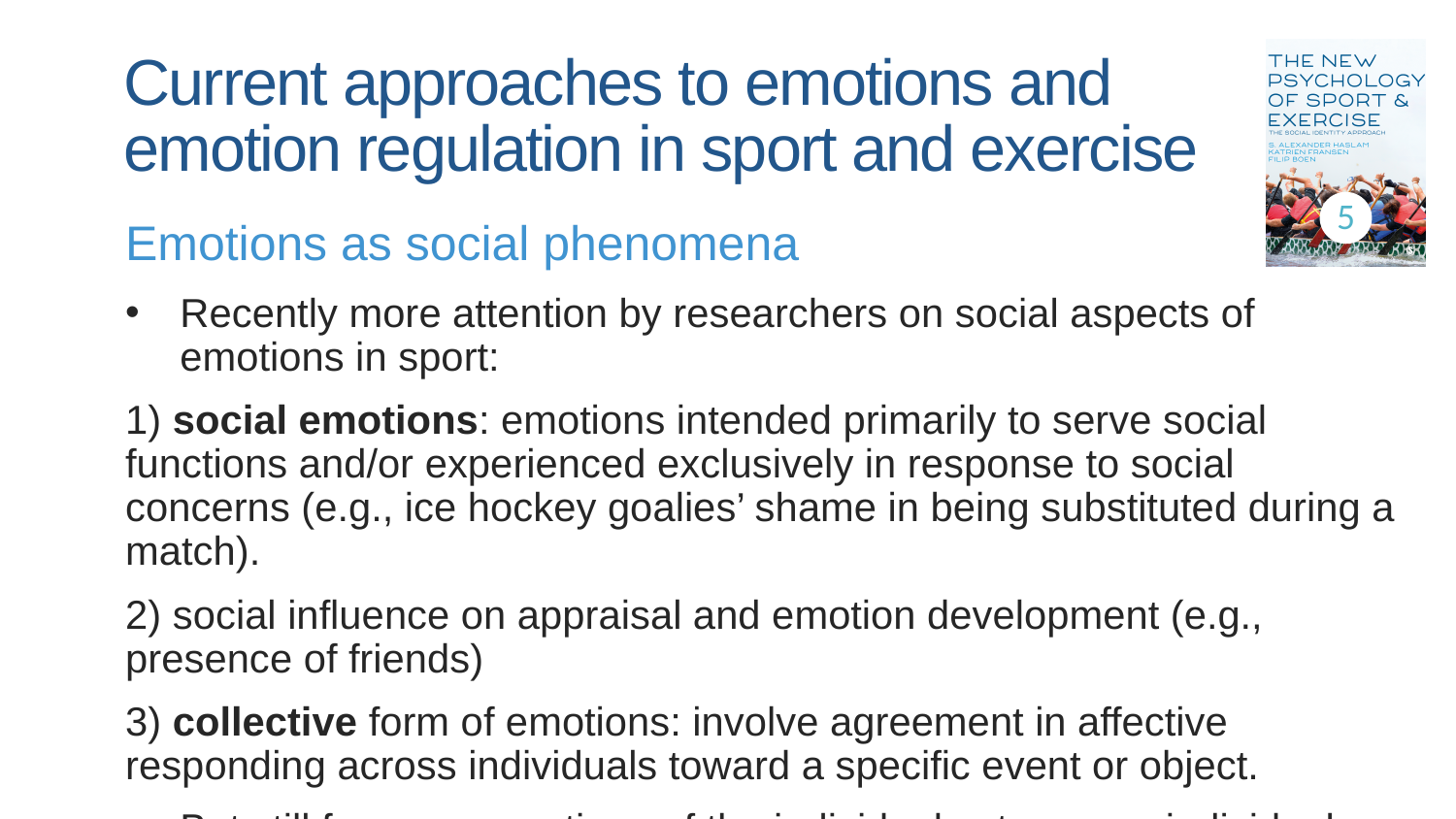

# Current approaches to emotions and emotion regulation in sport and exercise
5
Emotions as social phenomena
Recently more attention by researchers on social aspects of emotions in sport:
1) social emotions: emotions intended primarily to serve social functions and/or experienced exclusively in response to social concerns (e.g., ice hockey goalies’ shame in being substituted during a match).
2) social influence on appraisal and emotion development (e.g., presence of friends)
3) collective form of emotions: involve agreement in affective responding across individuals toward a specific event or object.
But still focus on emotions of the individual actor as an individual.